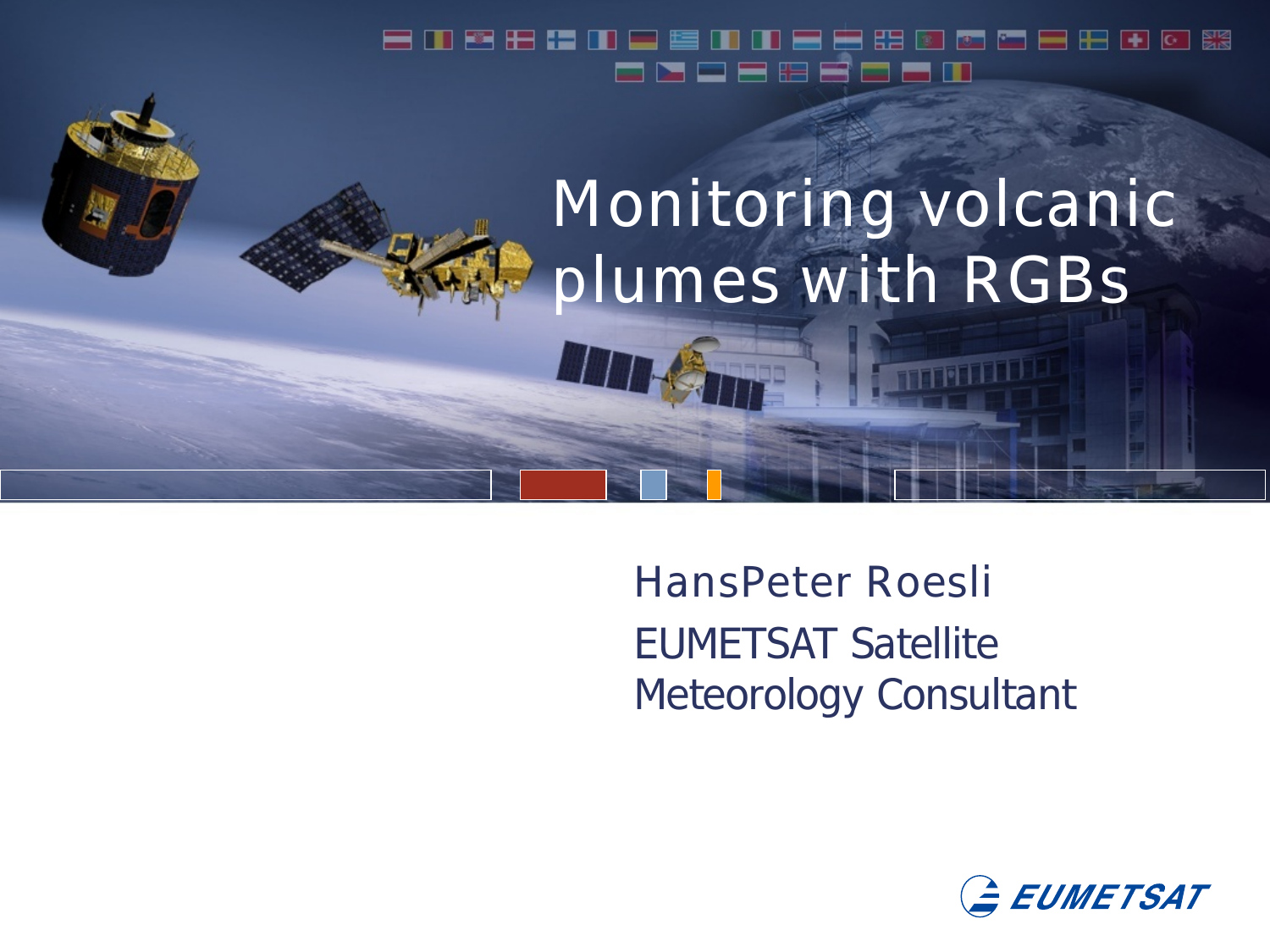

Monitoring volcanic plumes with RGBs
HansPeter Roesli
EUMETSAT Satellite Meteorology Consultant